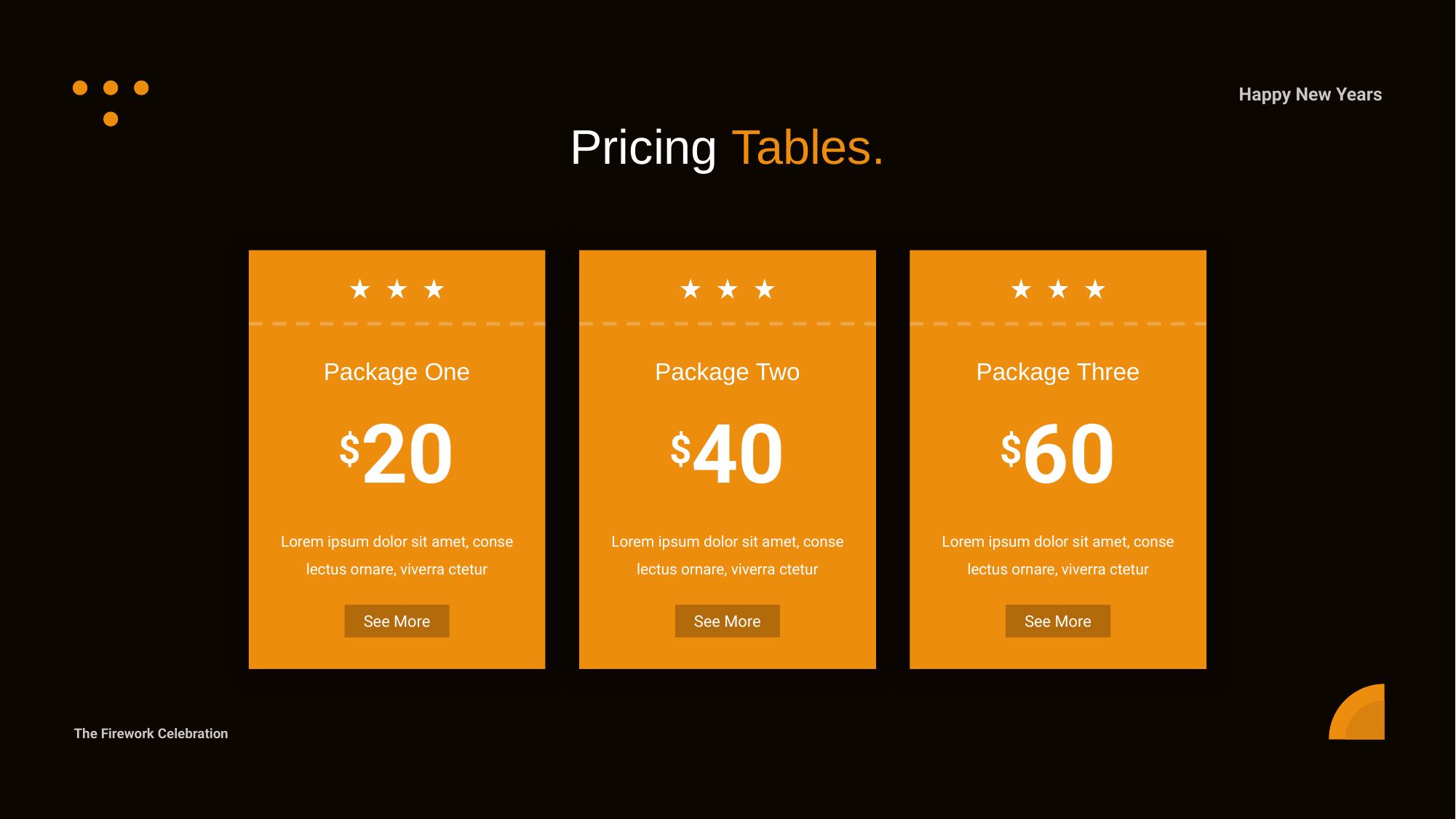

Happy New Years

Pricing Tables.

Package One
Package Two
Package Three
$20
$40
$60
Lorem ipsum dolor sit amet, conse lectus ornare, viverra ctetur
Lorem ipsum dolor sit amet, conse lectus ornare, viverra ctetur
Lorem ipsum dolor sit amet, conse lectus ornare, viverra ctetur
See More
See More
See More

The Firework Celebration